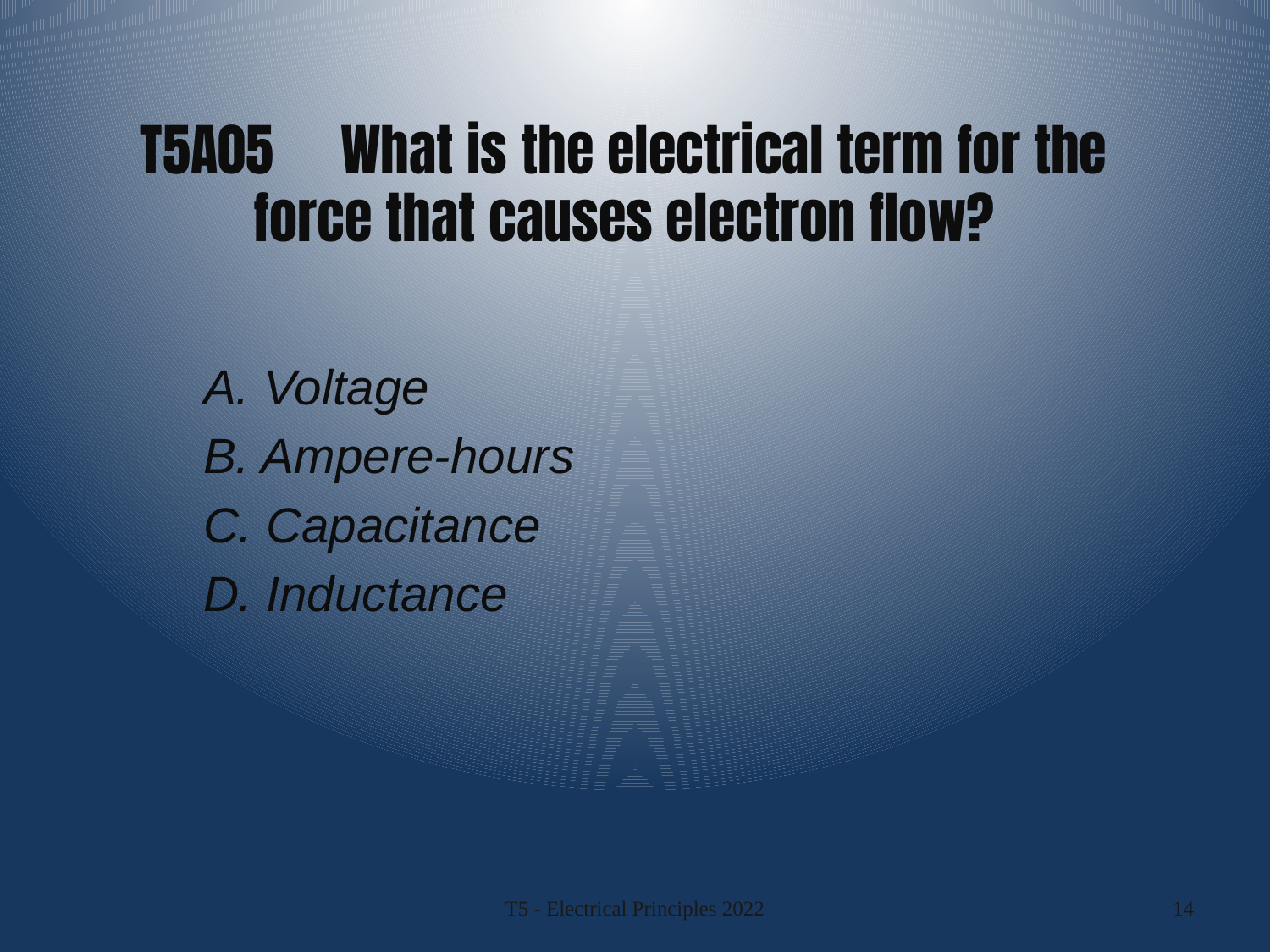

# T5A05     What is the electrical term for the force that causes electron flow?
A. Voltage
B. Ampere-hours
C. Capacitance
D. Inductance
T5 - Electrical Principles 2022
14